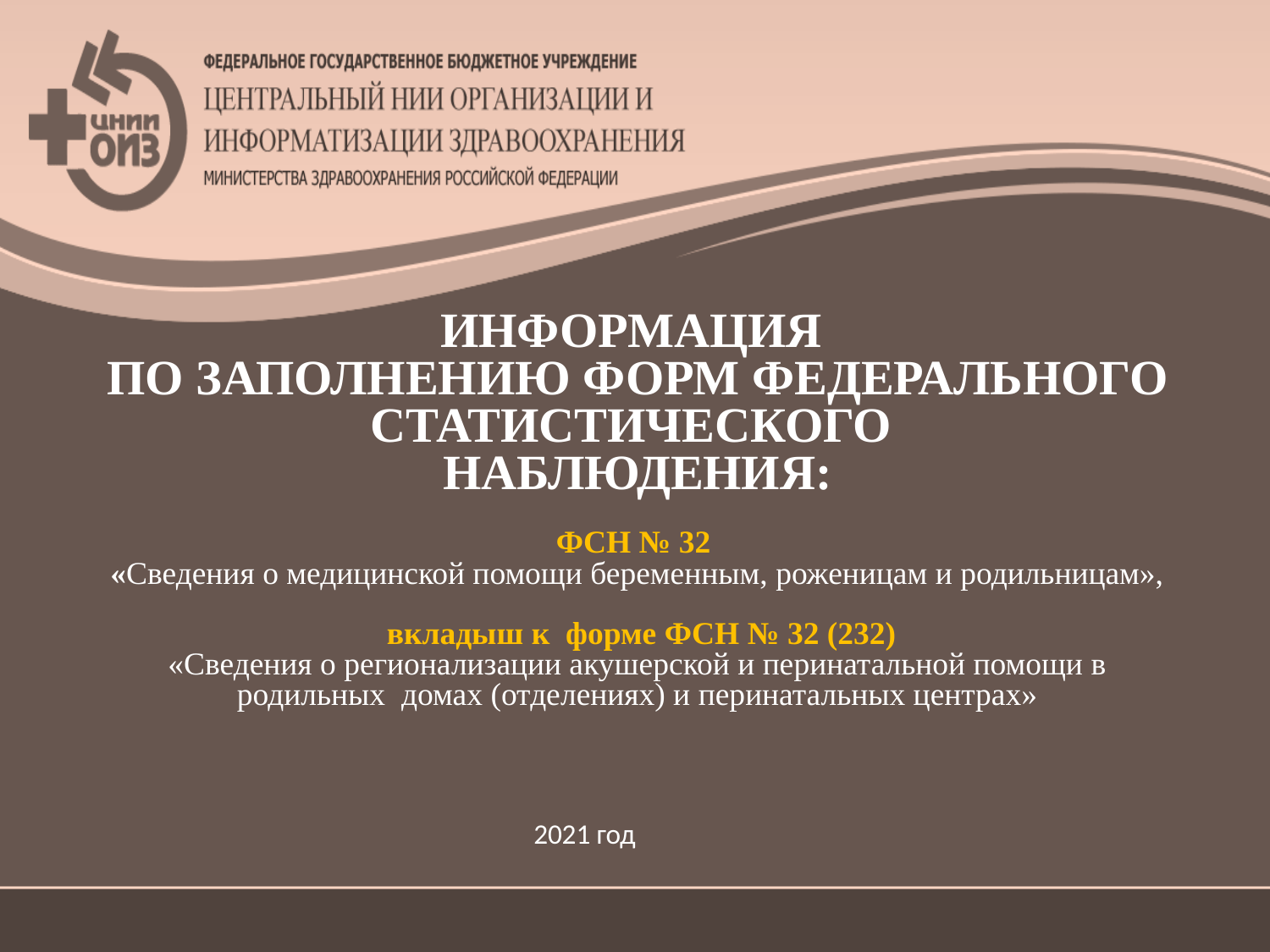

# ИНФОРМАЦИЯ ПО ЗАПОЛНЕНИЮ ФОРМ ФЕДЕРАЛЬНОГО СТАТИСТИЧЕСКОГО НАБЛЮДЕНИЯ: ФСН № 32 «Сведения о медицинской помощи беременным, роженицам и родильницам», вкладыш к  форме ФСН № 32 (232) «Сведения о регионализации акушерской и перинатальной помощи в родильных  домах (отделениях) и перинатальных центрах»

 2021 год